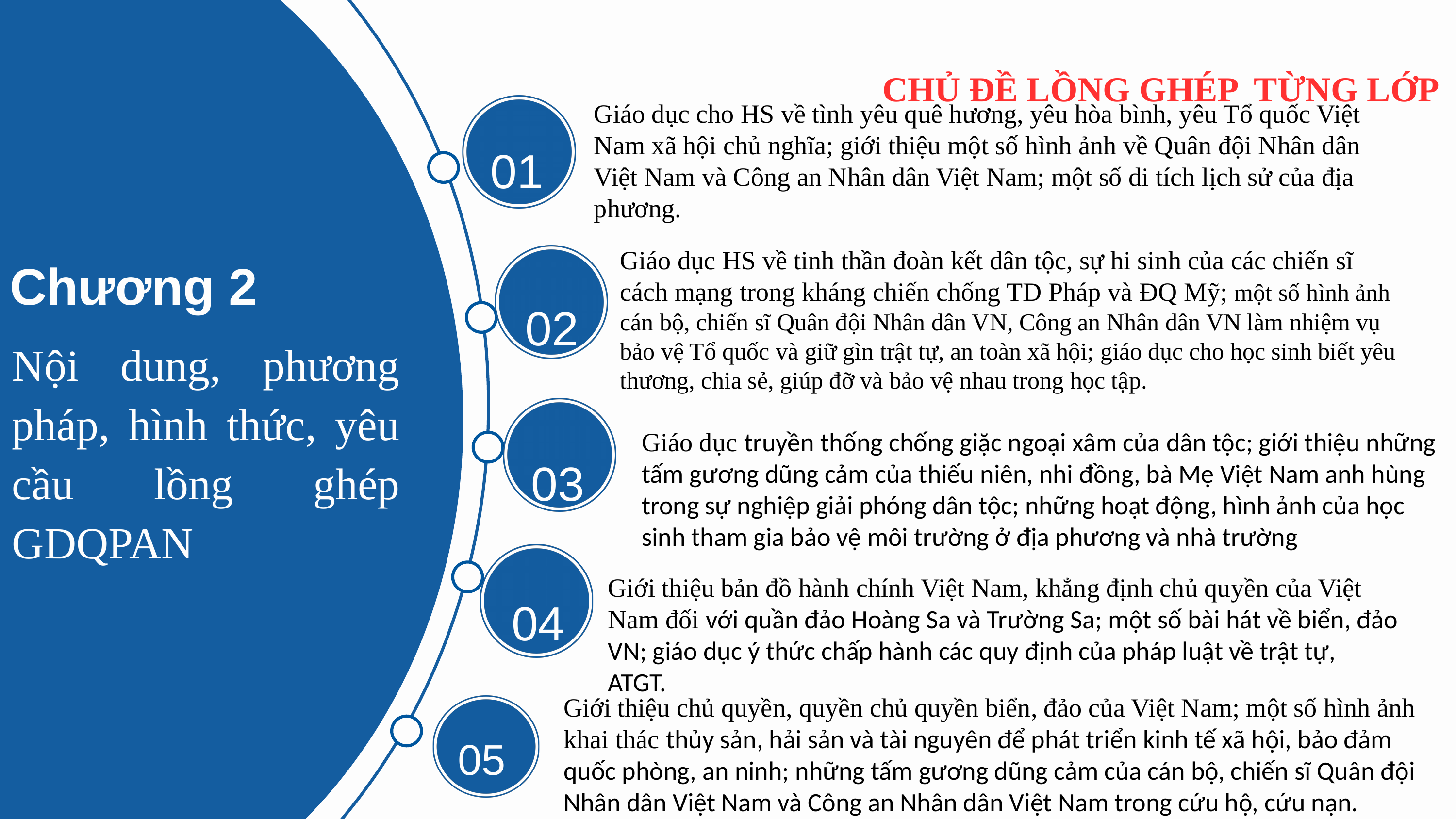

CHỦ ĐỀ LỒNG GHÉP  TỪNG LỚP
Giáo dục cho HS về tình yêu quê hương, yêu hòa bình, yêu Tổ quốc Việt Nam xã hội chủ nghĩa; giới thiệu một số hình ảnh về Quân đội Nhân dân Việt Nam và Công an Nhân dân Việt Nam; một số di tích lịch sử của địa phương.

LỚP 5
01

01
Chương 2
Giáo dục HS về tinh thần đoàn kết dân tộc, sự hi sinh của các chiến sĩ cách mạng trong kháng chiến chống TD Pháp và ĐQ Mỹ; một số hình ảnh cán bộ, chiến sĩ Quân đội Nhân dân VN, Công an Nhân dân VN làm nhiệm vụ bảo vệ Tổ quốc và giữ gìn trật tự, an toàn xã hội; giáo dục cho học sinh biết yêu thương, chia sẻ, giúp đỡ và bảo vệ nhau trong học tập.

02
02

Nội dung, phương pháp, hình thức, yêu cầu lồng ghép GDQPAN

Giáo dục truyền thống chống giặc ngoại xâm của dân tộc; giới thiệu những tấm gương dũng cảm của thiếu niên, nhi đồng, bà Mẹ Việt Nam anh hùng trong sự nghiệp giải phóng dân tộc; những hoạt động, hình ảnh của học sinh tham gia bảo vệ môi trường ở địa phương và nhà trường
03

Giới thiệu bản đồ hành chính Việt Nam, khẳng định chủ quyền của Việt Nam đối với quần đảo Hoàng Sa và Trường Sa; một số bài hát về biển, đảo VN; giáo dục ý thức chấp hành các quy định của pháp luật về trật tự, ATGT.
04
Giới thiệu chủ quyền, quyền chủ quyền biển, đảo của Việt Nam; một số hình ảnh khai thác thủy sản, hải sản và tài nguyên để phát triển kinh tế xã hội, bảo đảm quốc phòng, an ninh; những tấm gương dũng cảm của cán bộ, chiến sĩ Quân đội Nhân dân Việt Nam và Công an Nhân dân Việt Nam trong cứu hộ, cứu nạn.

05